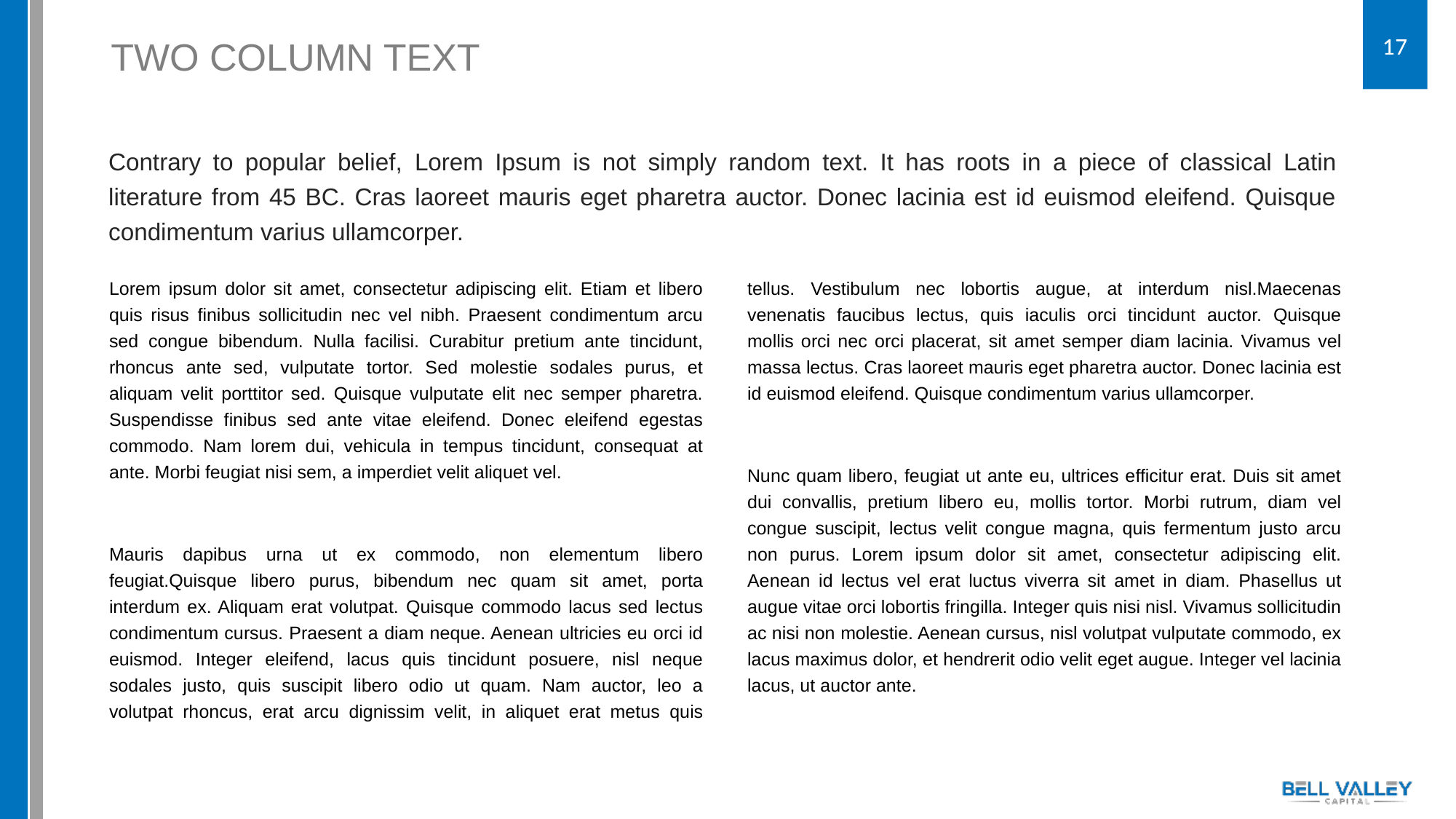

17
# Two column text
Contrary to popular belief, Lorem Ipsum is not simply random text. It has roots in a piece of classical Latin literature from 45 BC. Cras laoreet mauris eget pharetra auctor. Donec lacinia est id euismod eleifend. Quisque condimentum varius ullamcorper.

Lorem ipsum dolor sit amet, consectetur adipiscing elit. Etiam et libero quis risus finibus sollicitudin nec vel nibh. Praesent condimentum arcu sed congue bibendum. Nulla facilisi. Curabitur pretium ante tincidunt, rhoncus ante sed, vulputate tortor. Sed molestie sodales purus, et aliquam velit porttitor sed. Quisque vulputate elit nec semper pharetra. Suspendisse finibus sed ante vitae eleifend. Donec eleifend egestas commodo. Nam lorem dui, vehicula in tempus tincidunt, consequat at ante. Morbi feugiat nisi sem, a imperdiet velit aliquet vel.

Mauris dapibus urna ut ex commodo, non elementum libero feugiat.Quisque libero purus, bibendum nec quam sit amet, porta interdum ex. Aliquam erat volutpat. Quisque commodo lacus sed lectus condimentum cursus. Praesent a diam neque. Aenean ultricies eu orci id euismod. Integer eleifend, lacus quis tincidunt posuere, nisl neque sodales justo, quis suscipit libero odio ut quam. Nam auctor, leo a volutpat rhoncus, erat arcu dignissim velit, in aliquet erat metus quis tellus. Vestibulum nec lobortis augue, at interdum nisl.Maecenas venenatis faucibus lectus, quis iaculis orci tincidunt auctor. Quisque mollis orci nec orci placerat, sit amet semper diam lacinia. Vivamus vel massa lectus. Cras laoreet mauris eget pharetra auctor. Donec lacinia est id euismod eleifend. Quisque condimentum varius ullamcorper.

Nunc quam libero, feugiat ut ante eu, ultrices efficitur erat. Duis sit amet dui convallis, pretium libero eu, mollis tortor. Morbi rutrum, diam vel congue suscipit, lectus velit congue magna, quis fermentum justo arcu non purus. Lorem ipsum dolor sit amet, consectetur adipiscing elit. Aenean id lectus vel erat luctus viverra sit amet in diam. Phasellus ut augue vitae orci lobortis fringilla. Integer quis nisi nisl. Vivamus sollicitudin ac nisi non molestie. Aenean cursus, nisl volutpat vulputate commodo, ex lacus maximus dolor, et hendrerit odio velit eget augue. Integer vel lacinia lacus, ut auctor ante.